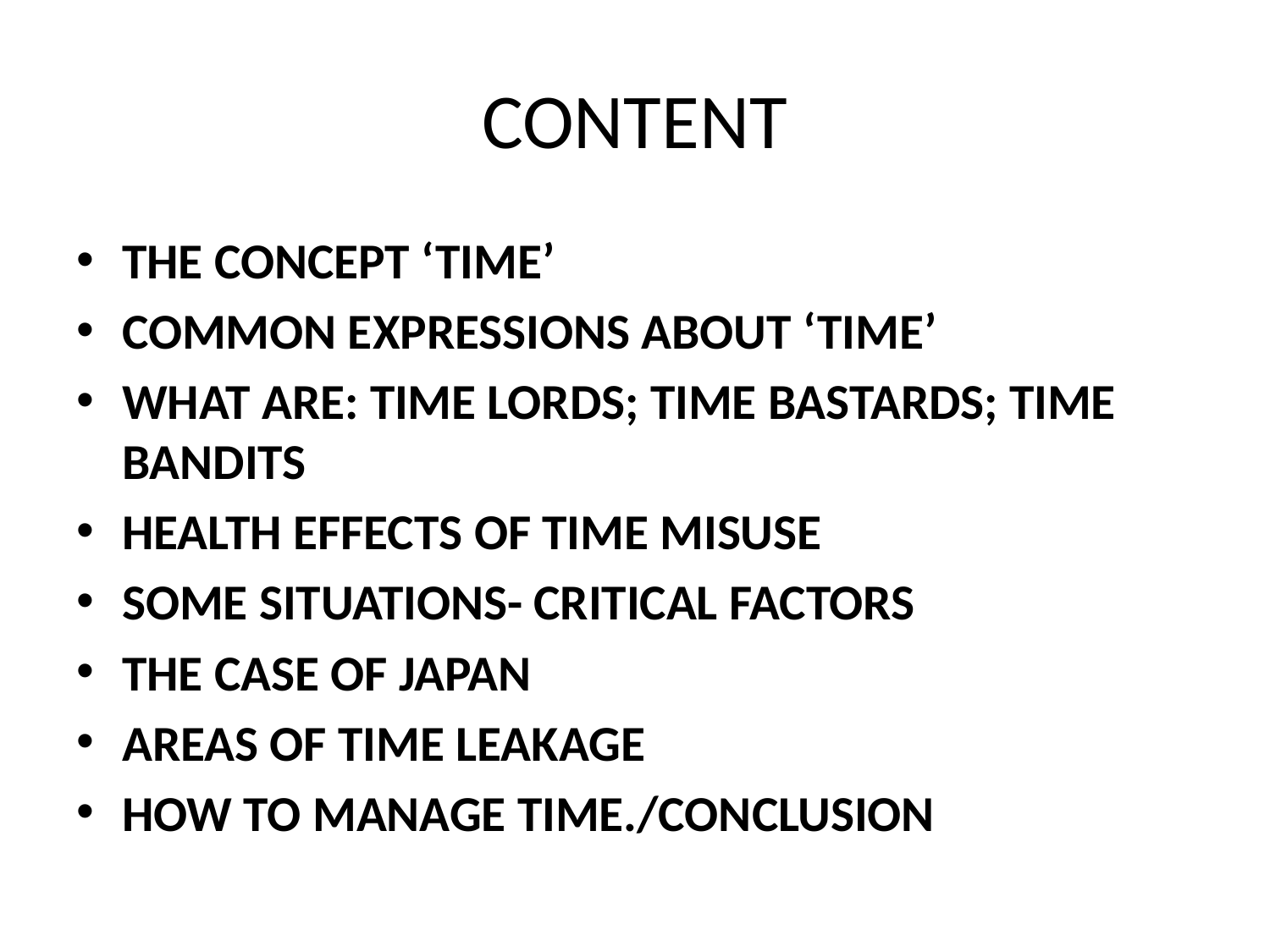

# CONTENT
THE CONCEPT ‘TIME’
COMMON EXPRESSIONS ABOUT ‘TIME’
WHAT ARE: TIME LORDS; TIME BASTARDS; TIME BANDITS
HEALTH EFFECTS OF TIME MISUSE
SOME SITUATIONS- CRITICAL FACTORS
THE CASE OF JAPAN
AREAS OF TIME LEAKAGE
HOW TO MANAGE TIME./CONCLUSION